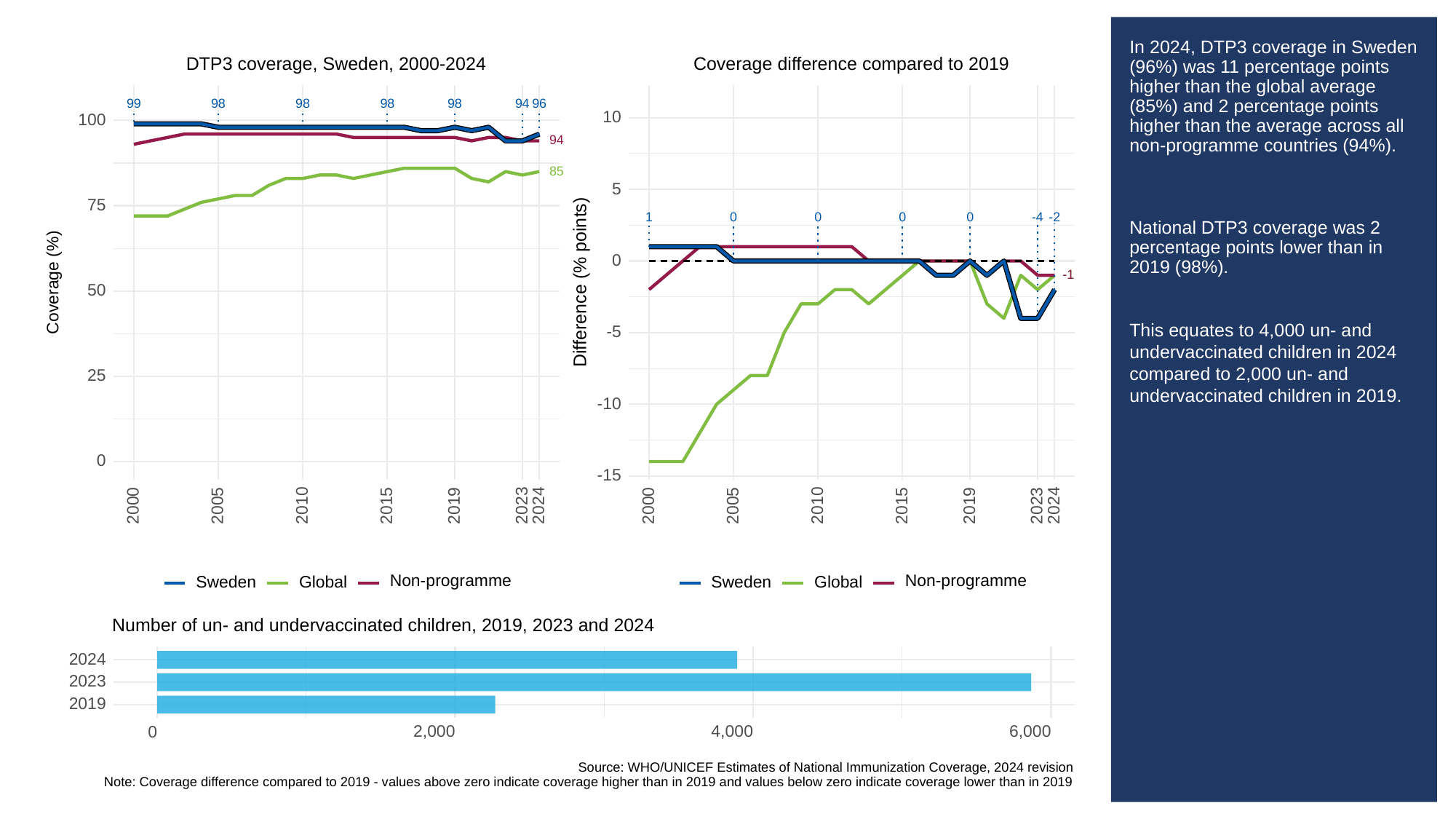

# In 2024, DTP3 coverage in Sweden (96%) was 11 percentage points higher than the global average (85%) and 2 percentage points higher than the average across all non-programme countries (94%).

National DTP3 coverage was 2 percentage points lower than in 2019 (98%).

This equates to 4,000 un- and undervaccinated children in 2024 compared to 2,000 un- and undervaccinated children in 2019.

DTP3 coverage, Sweden, 2000-2024
Coverage difference compared to 2019

99
98
98
98
98
94
96
10

100

94

85

5

75

0
0
0
0
1
-2
-4

0

-1
-1
Difference (% points)
Coverage (%)
50

-5

25

-10

0

-15

2023
2023
2000
2005
2010
2015
2019
2024
2000
2005
2010
2015
2019
2024
Non-programme
Non-programme
Sweden
Global
Sweden
Global

Number of un- and undervaccinated children, 2019, 2023 and 2024

2024

2023

2019

2,000
4,000
6,000
0
Source: WHO/UNICEF Estimates of National Immunization Coverage, 2024 revision
Note: Coverage difference compared to 2019 - values above zero indicate coverage higher than in 2019 and values below zero indicate coverage lower than in 2019